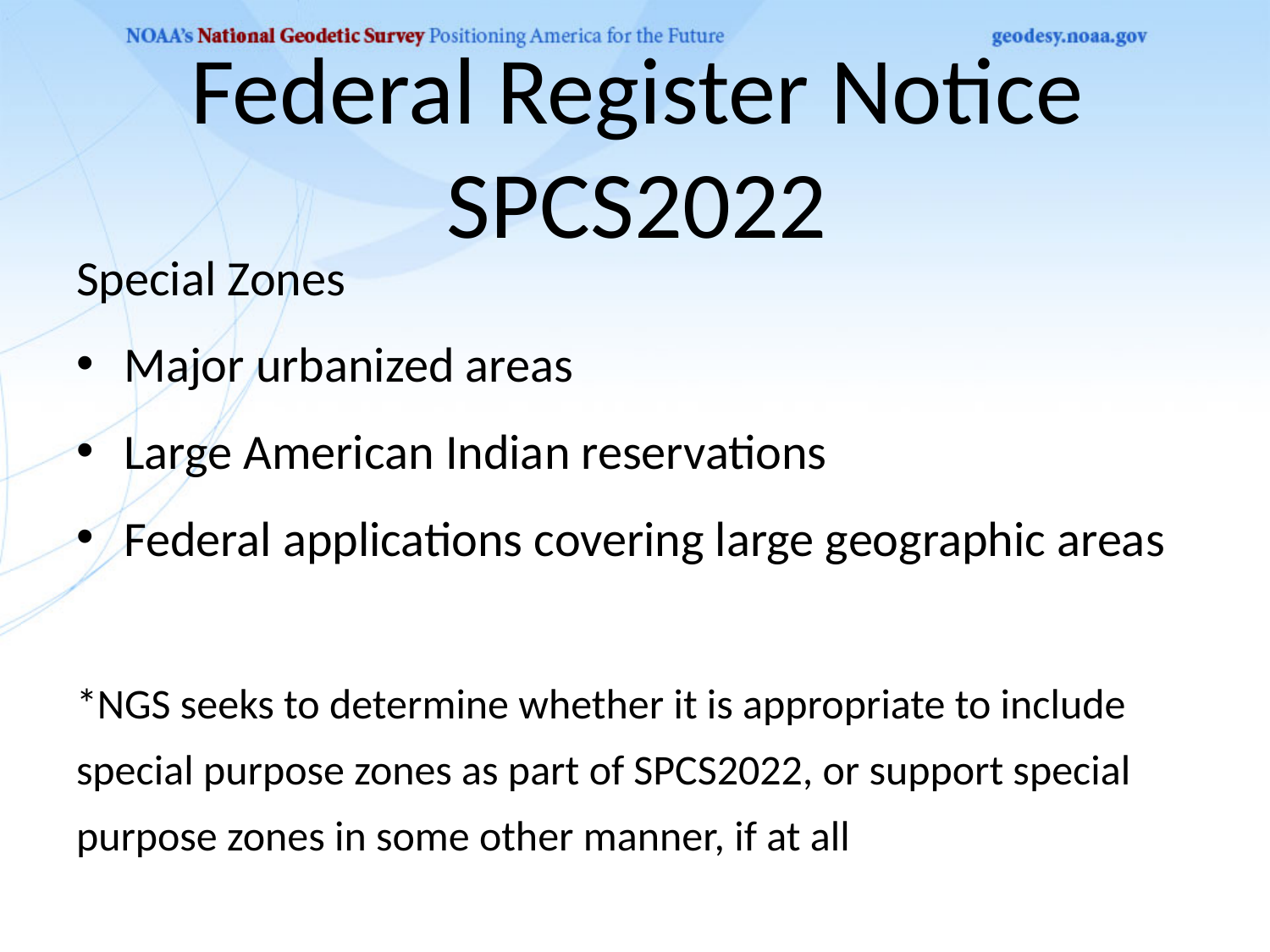

# Federal Register Notice SPCS2022
Special Zones
Major urbanized areas
Large American Indian reservations
Federal applications covering large geographic areas

*NGS seeks to determine whether it is appropriate to include special purpose zones as part of SPCS2022, or support special purpose zones in some other manner, if at all